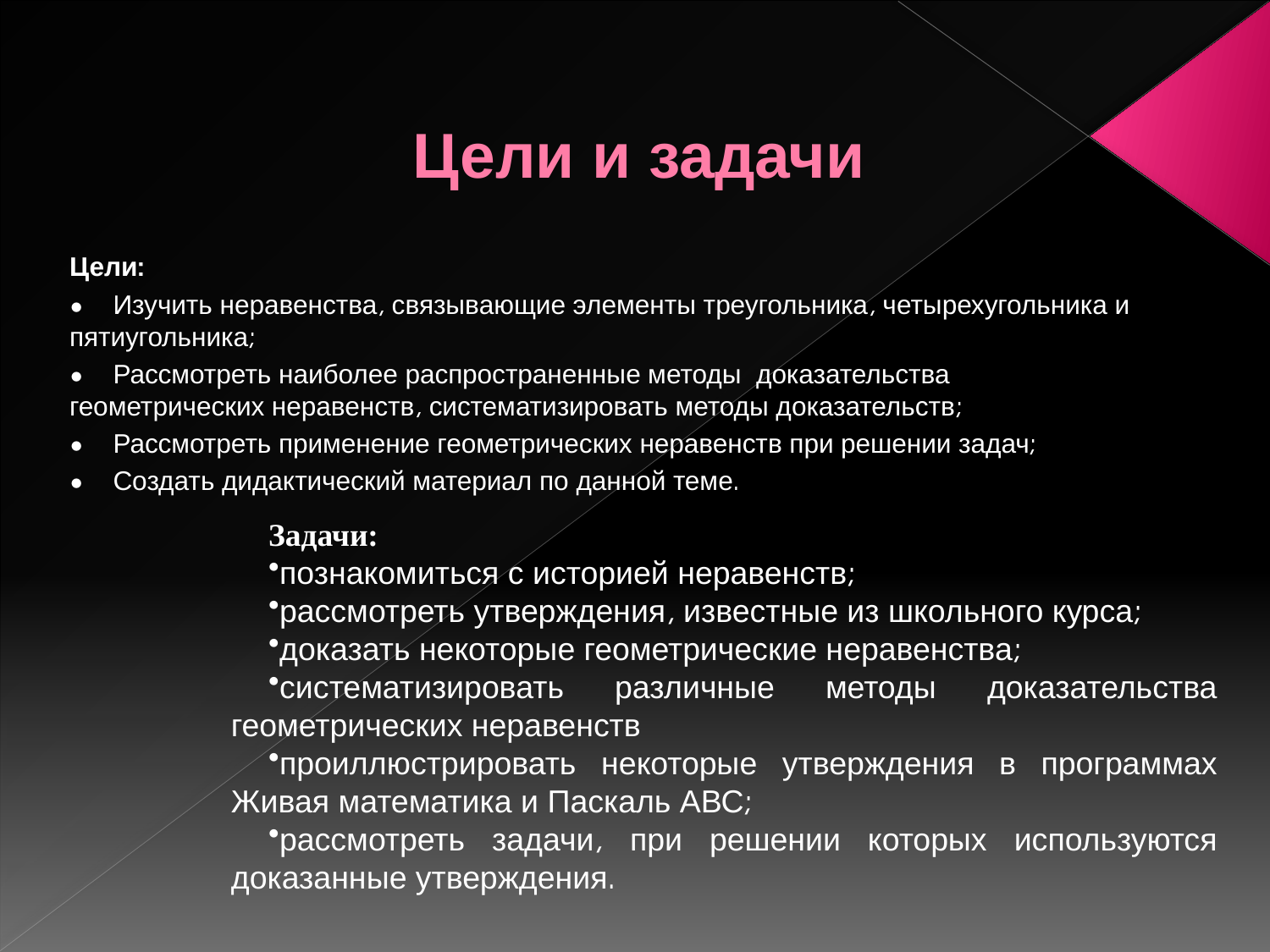

# Цели и задачи

Цели:
•    Изучить неравенства, связывающие элементы треугольника, четырехугольника и пятиугольника;
•    Рассмотреть наиболее распространенные методы  доказательства геометрических неравенств, систематизировать методы доказательств;
•    Рассмотреть применение геометрических неравенств при решении задач;
•    Создать дидактический материал по данной теме.

Задачи:
познакомиться с историей неравенств;
рассмотреть утверждения, известные из школьного курса;
доказать некоторые геометрические неравенства;
систематизировать различные методы доказательства геометрических неравенств
проиллюстрировать некоторые утверждения в программах Живая математика и Паскаль АВС;
рассмотреть задачи, при решении которых используются доказанные утверждения.